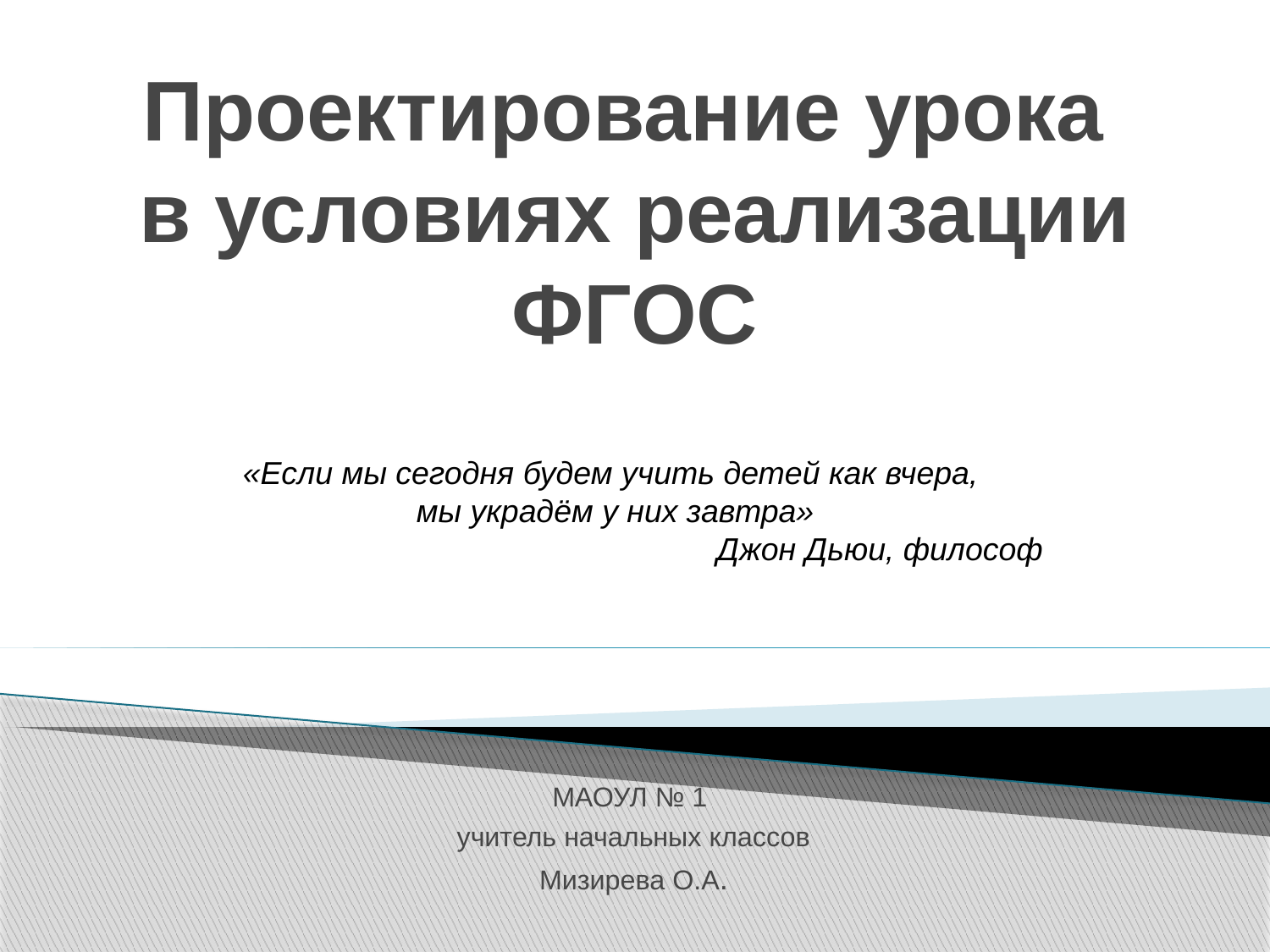

# Проектирование урока в условиях реализации ФГОС
«Если мы сегодня будем учить детей как вчера,
мы украдём у них завтра»
                                                            Джон Дьюи, философ
МАОУЛ № 1
учитель начальных классов
Мизирева О.А.